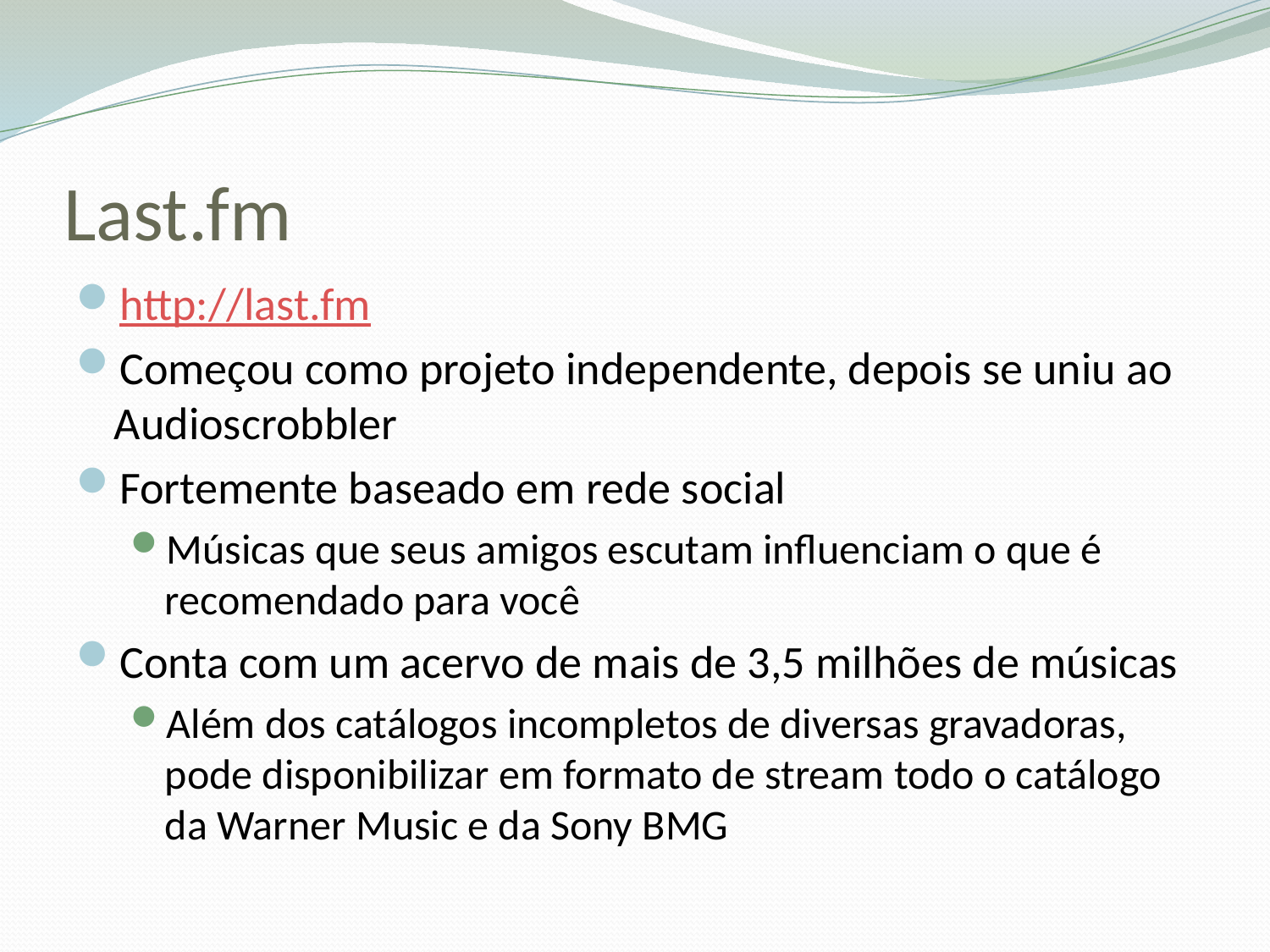

# Last.fm
http://last.fm
Começou como projeto independente, depois se uniu ao Audioscrobbler
Fortemente baseado em rede social
Músicas que seus amigos escutam influenciam o que é recomendado para você
Conta com um acervo de mais de 3,5 milhões de músicas
Além dos catálogos incompletos de diversas gravadoras, pode disponibilizar em formato de stream todo o catálogo da Warner Music e da Sony BMG